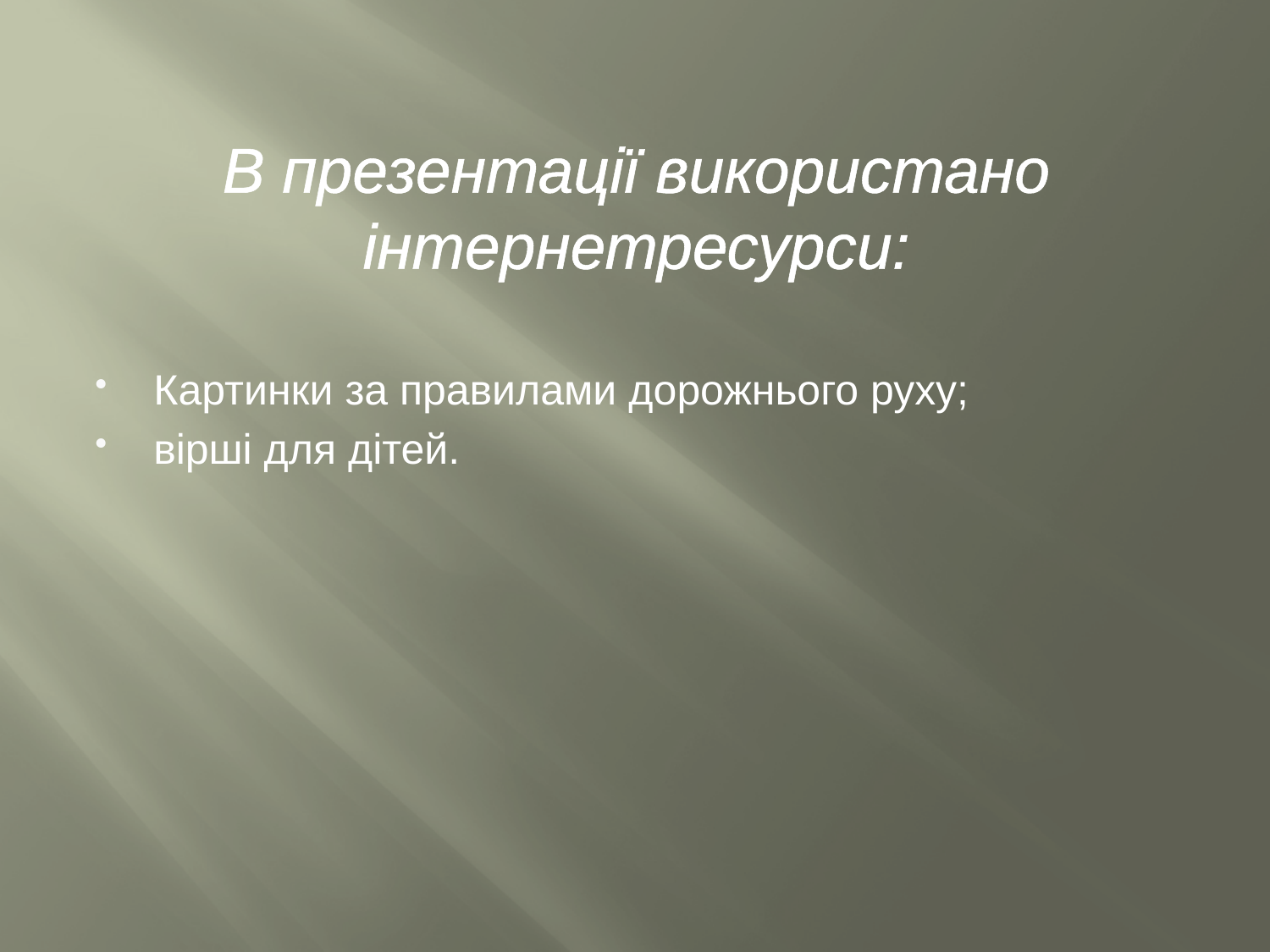

# В презентації використано інтернетресурси:
Картинки за правилами дорожнього руху;
вірші для дітей.